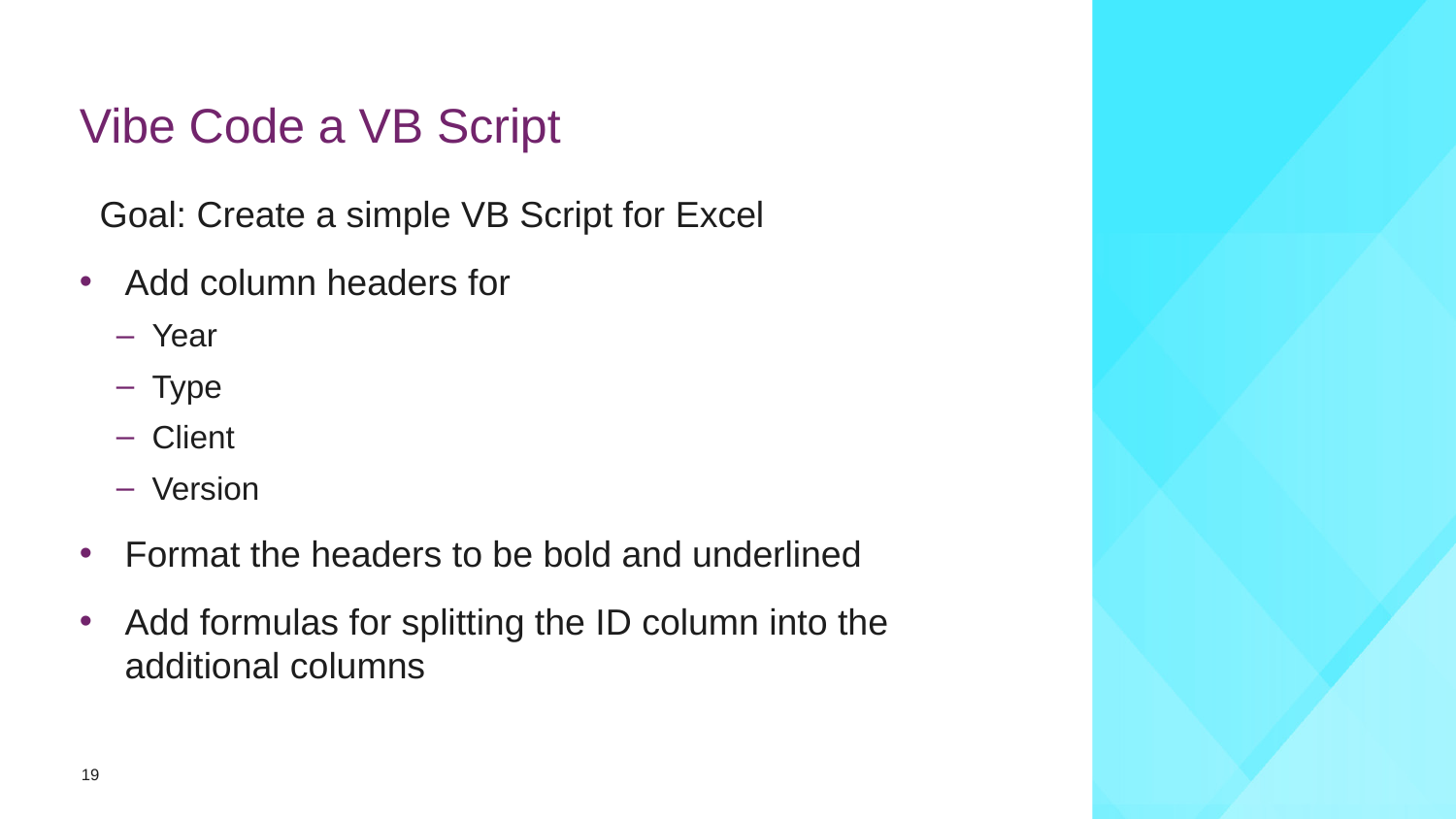

# Vibe Code a VB Script
Goal: Create a simple VB Script for Excel
Add column headers for
Year
Type
Client
Version
Format the headers to be bold and underlined
Add formulas for splitting the ID column into the additional columns

19